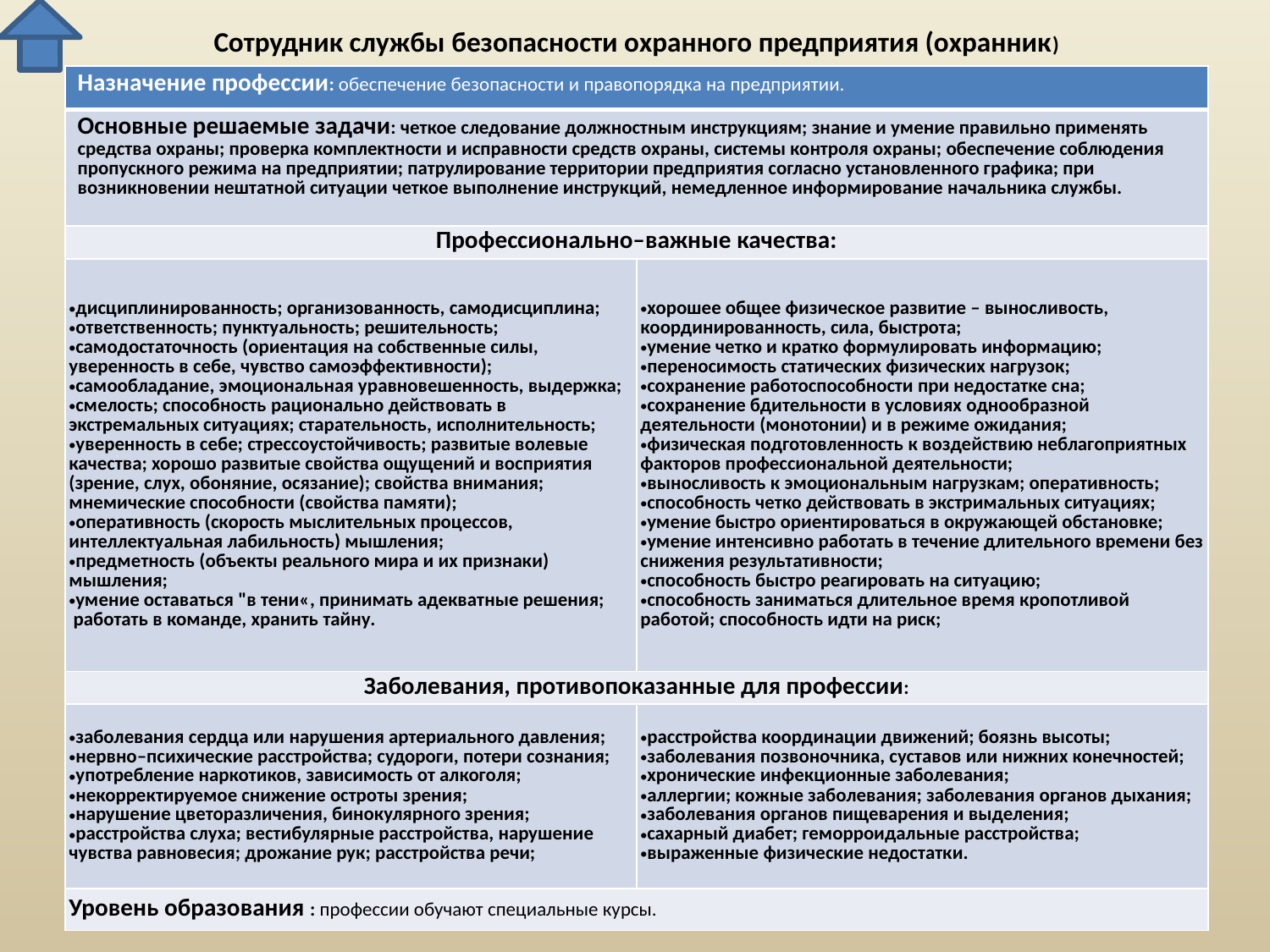

# Сотрудник службы безопасности охранного предприятия (охранник)
| Назначение профессии: обеспечение безопасности и правопорядка на предприятии. |  |
| --- | --- |
| Основные решаемые задачи: четкое следование должностным инструкциям; знание и умение правильно применять средства охраны; проверка комплектности и исправности средств охраны, системы контроля охраны; обеспечение соблюдения пропускного режима на предприятии; патрулирование территории предприятия согласно установленного графика; при возникновении нештатной ситуации четкое выполнение инструкций, немедленное информирование начальника службы. |  |
| Профессионально–важные качества: |  |
| дисциплинированность; организованность, самодисциплина; ответственность; пунктуальность; решительность; самодостаточность (ориентация на собственные силы, уверенность в себе, чувство самоэффективности); самообладание, эмоциональная уравновешенность, выдержка; смелость; способность рационально действовать в экстремальных ситуациях; старательность, исполнительность; уверенность в себе; стрессоустойчивость; развитые волевые качества; хорошо развитые свойства ощущений и восприятия (зрение, слух, обоняние, осязание); свойства внимания; мнемические способности (свойства памяти); оперативность (скорость мыслительных процессов, интеллектуальная лабильность) мышления; предметность (объекты реального мира и их признаки) мышления; умение оставаться "в тени«, принимать адекватные решения; работать в команде, хранить тайну. | хорошее общее физическое развитие – выносливость, координированность, сила, быстрота; умение четко и кратко формулировать информацию; переносимость статических физических нагрузок; сохранение работоспособности при недостатке сна; сохранение бдительности в условиях однообразной деятельности (монотонии) и в режиме ожидания; физическая подготовленность к воздействию неблагоприятных факторов профессиональной деятельности; выносливость к эмоциональным нагрузкам; оперативность; способность четко действовать в экстримальных ситуациях; умение быстро ориентироваться в окружающей обстановке; умение интенсивно работать в течение длительного времени без снижения результативности; способность быстро реагировать на ситуацию; способность заниматься длительное время кропотливой работой; способность идти на риск; |
| Заболевания, противопоказанные для профессии: |  |
| заболевания сердца или нарушения артериального давления; нервно–психические расстройства; судороги, потери сознания; употребление наркотиков, зависимость от алкоголя; некорректируемое снижение остроты зрения; нарушение цветоразличения, бинокулярного зрения; расстройства слуха; вестибулярные расстройства, нарушение чувства равновесия; дрожание рук; расстройства речи; | расстройства координации движений; боязнь высоты; заболевания позвоночника, суставов или нижних конечностей; хронические инфекционные заболевания; аллергии; кожные заболевания; заболевания органов дыхания; заболевания органов пищеварения и выделения; сахарный диабет; геморроидальные расстройства; выраженные физические недостатки. |
| Уровень образования : профессии обучают специальные курсы. |  |